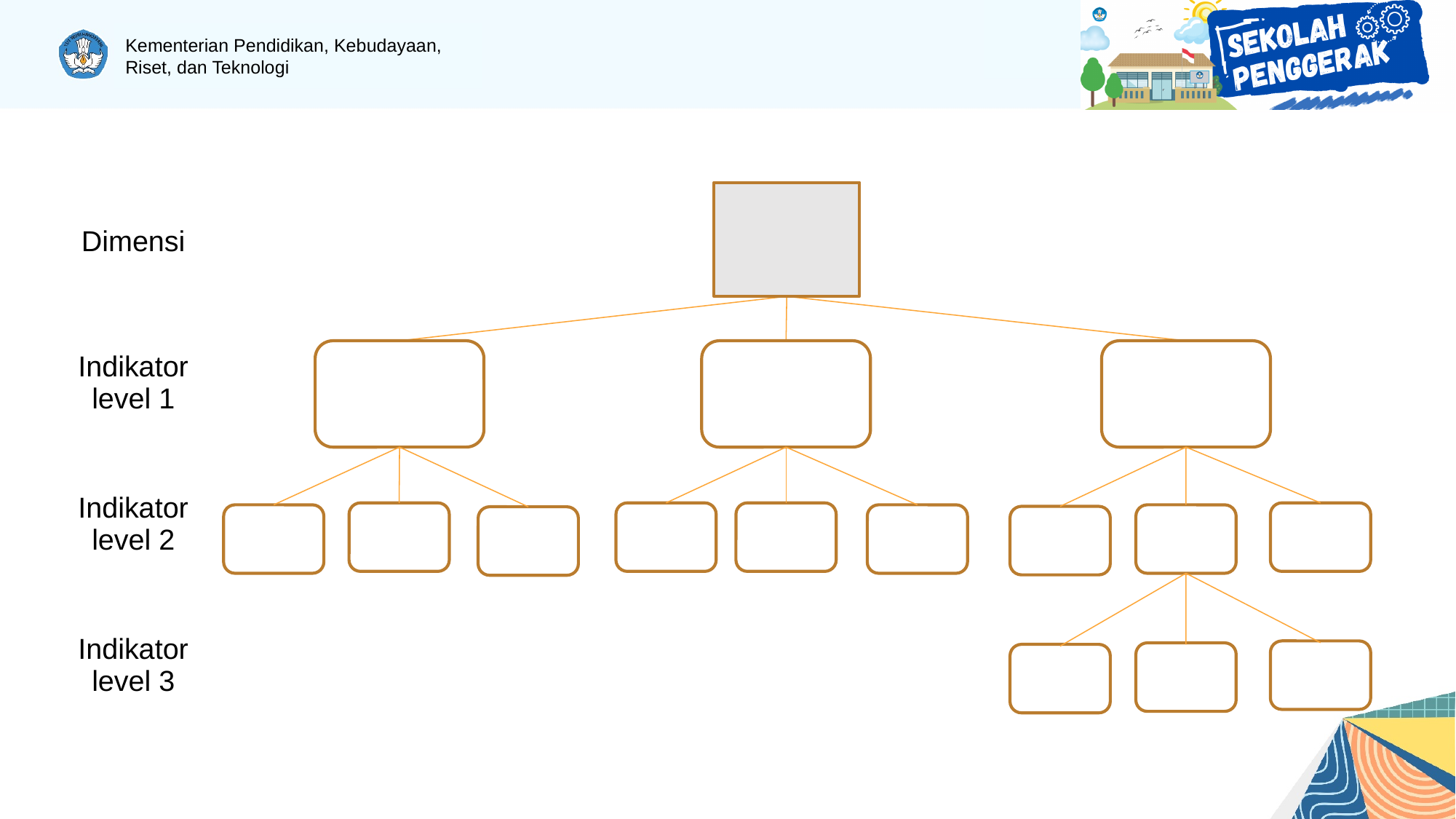

| Dimensi |  |
| --- | --- |
| Indikator level 1 |  |
| Indikator level 2 |  |
| Indikator level 3 |  |